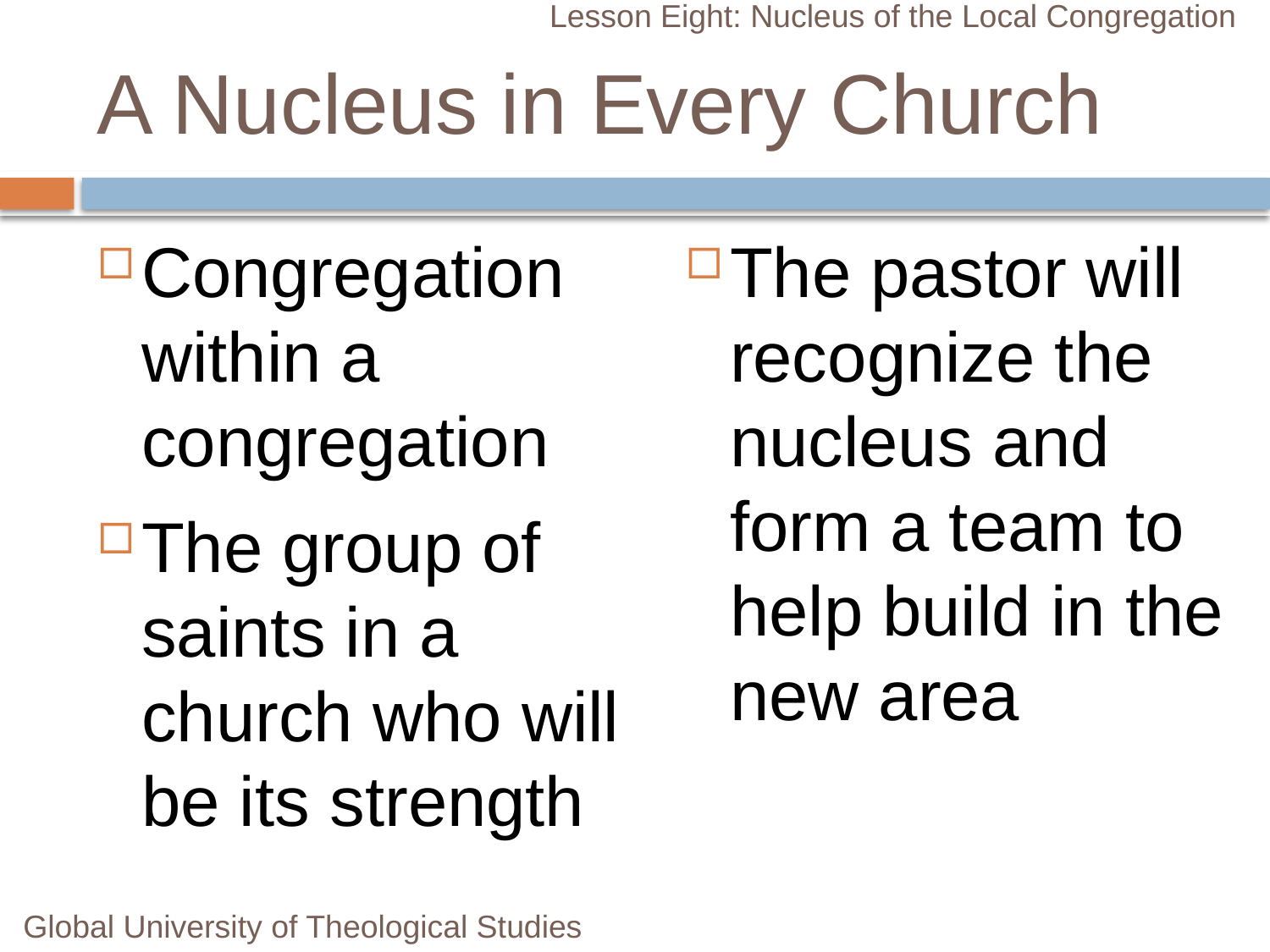

Lesson Eight: Nucleus of the Local Congregation
# A Nucleus in Every Church
Congregation within a congregation
The pastor will recognize the nucleus and form a team to help build in the new area
The group of saints in a church who will be its strength
Global University of Theological Studies